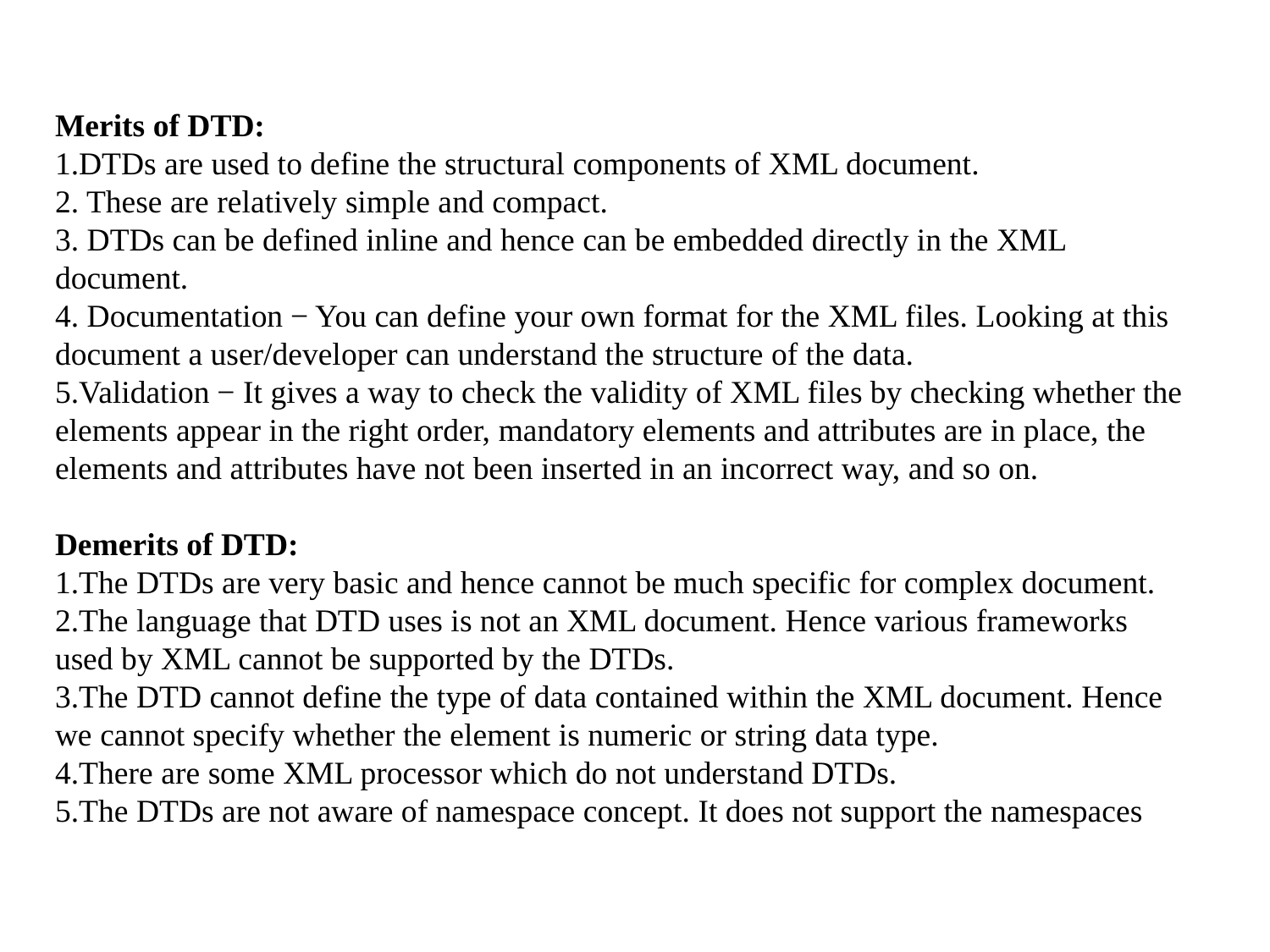

Merits of DTD:
1.DTDs are used to define the structural components of XML document.
2. These are relatively simple and compact.
3. DTDs can be defined inline and hence can be embedded directly in the XML document.
4. Documentation − You can define your own format for the XML files. Looking at this document a user/developer can understand the structure of the data.
5.Validation − It gives a way to check the validity of XML files by checking whether the elements appear in the right order, mandatory elements and attributes are in place, the elements and attributes have not been inserted in an incorrect way, and so on.

Demerits of DTD:
1.The DTDs are very basic and hence cannot be much specific for complex document.
2.The language that DTD uses is not an XML document. Hence various frameworks used by XML cannot be supported by the DTDs.
3.The DTD cannot define the type of data contained within the XML document. Hence we cannot specify whether the element is numeric or string data type.
4.There are some XML processor which do not understand DTDs.
5.The DTDs are not aware of namespace concept. It does not support the namespaces